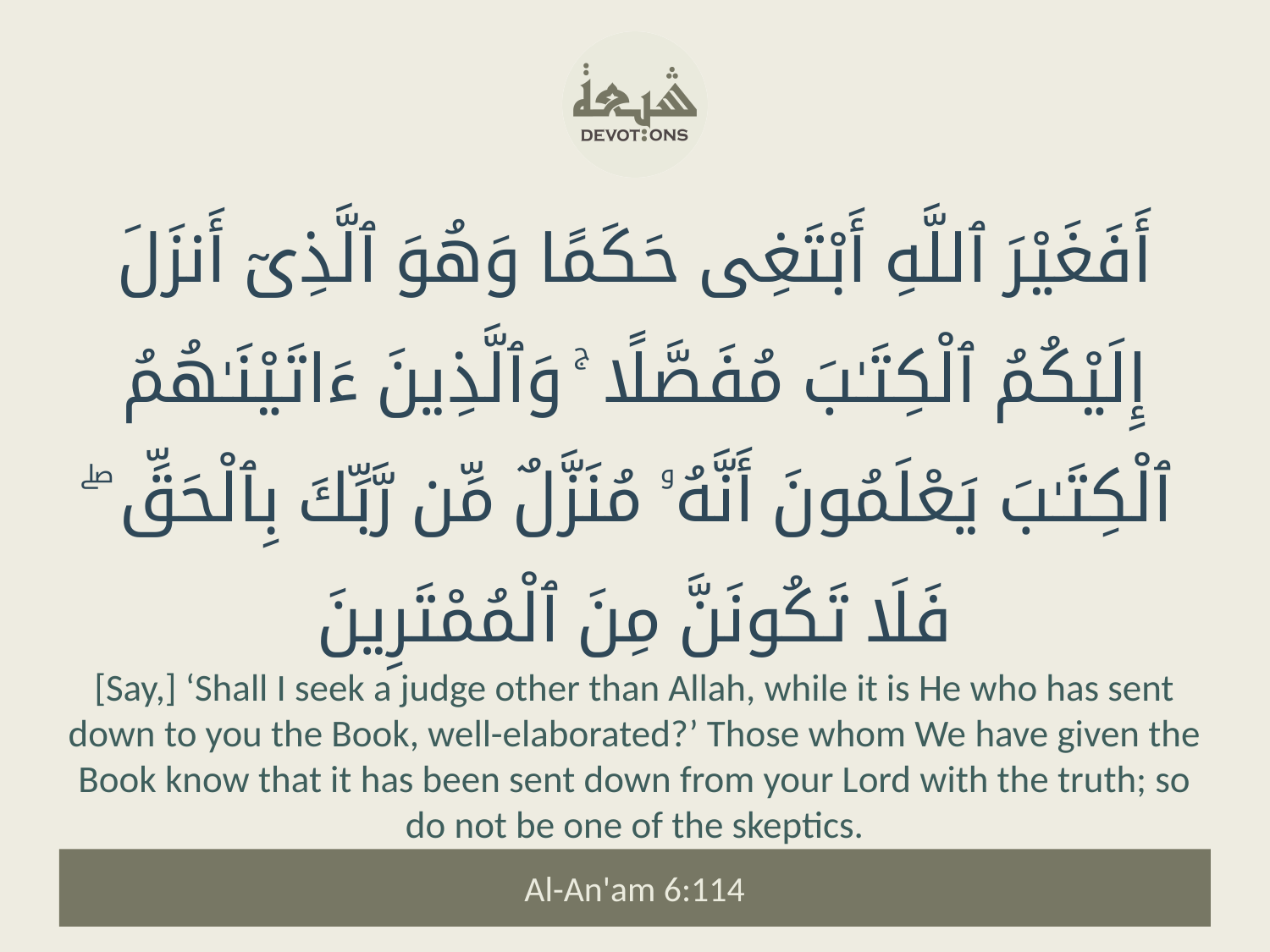

أَفَغَيْرَ ٱللَّهِ أَبْتَغِى حَكَمًا وَهُوَ ٱلَّذِىٓ أَنزَلَ إِلَيْكُمُ ٱلْكِتَـٰبَ مُفَصَّلًا ۚ وَٱلَّذِينَ ءَاتَيْنَـٰهُمُ ٱلْكِتَـٰبَ يَعْلَمُونَ أَنَّهُۥ مُنَزَّلٌ مِّن رَّبِّكَ بِٱلْحَقِّ ۖ فَلَا تَكُونَنَّ مِنَ ٱلْمُمْتَرِينَ
[Say,] ‘Shall I seek a judge other than Allah, while it is He who has sent down to you the Book, well-elaborated?’ Those whom We have given the Book know that it has been sent down from your Lord with the truth; so do not be one of the skeptics.
Al-An'am 6:114